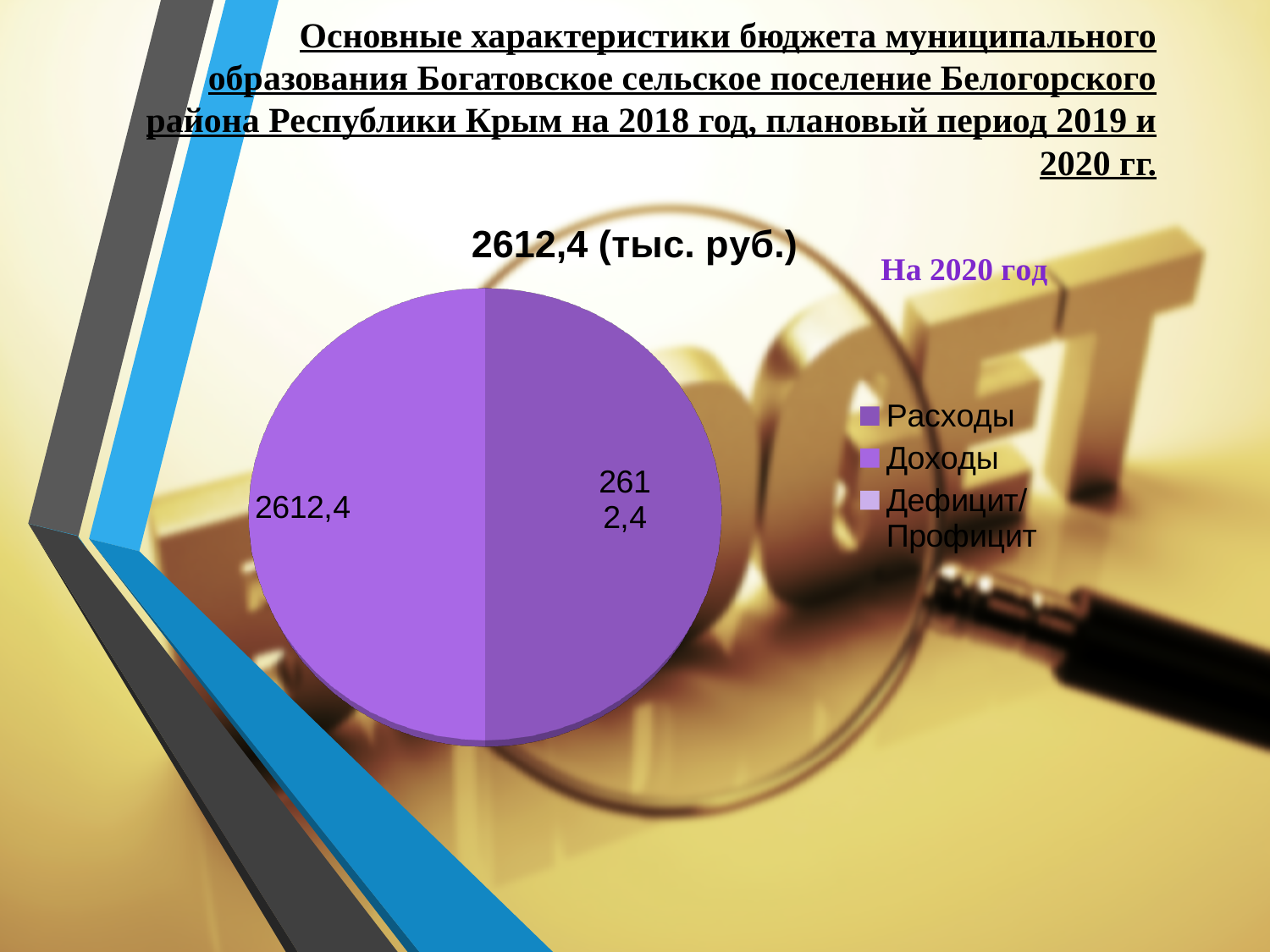

# Основные характеристики бюджета муниципального образования Богатовское сельское поселение Белогорского района Республики Крым на 2018 год, плановый период 2019 и 2020 гг.

[unsupported chart]